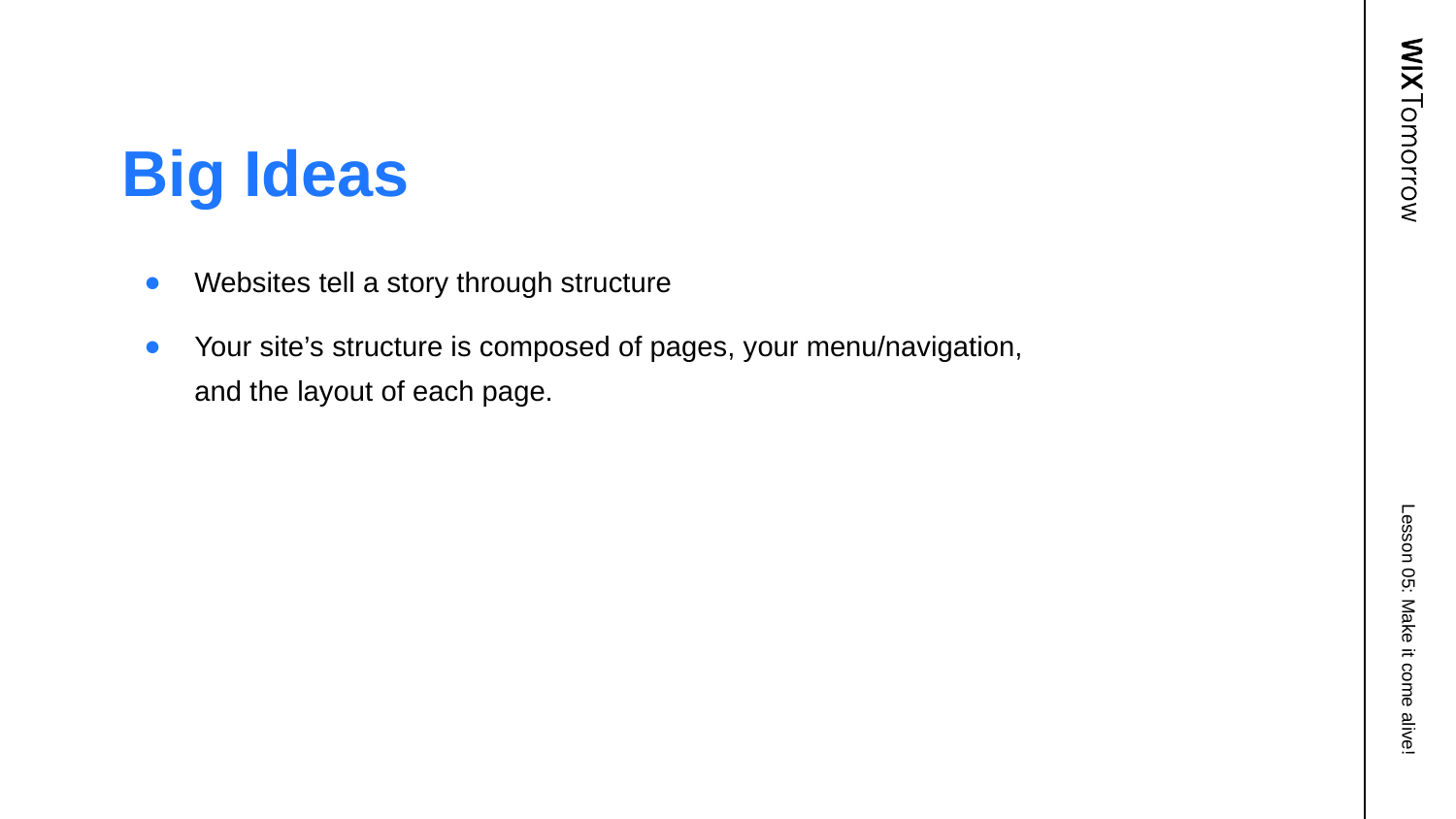

# Big Ideas
Websites tell a story through structure
Your site’s structure is composed of pages, your menu/navigation, and the layout of each page.